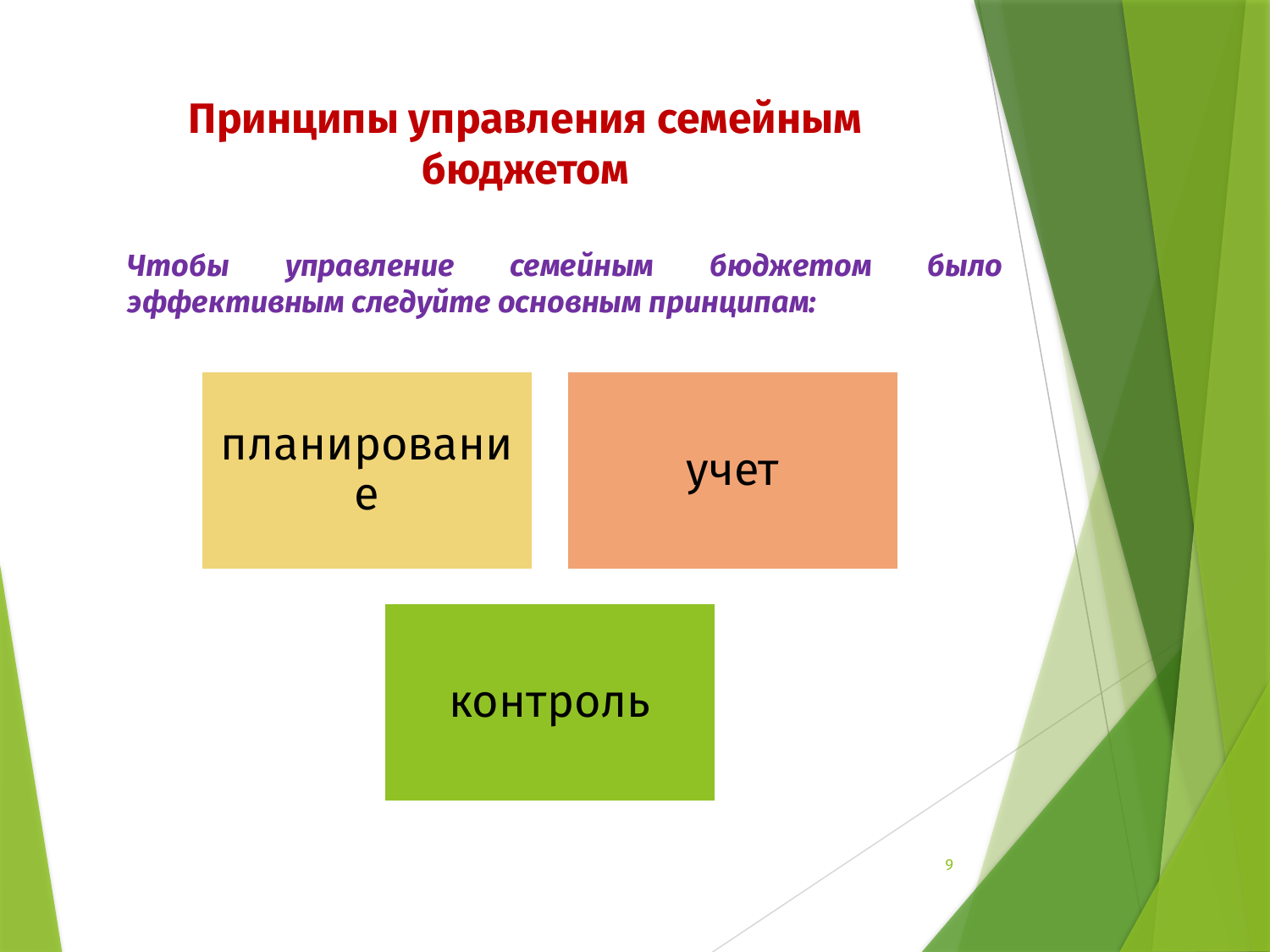

# Принципы управления семейным бюджетом

Чтобы управление семейным бюджетом было эффективным следуйте основным принципам:
планирование
учет
контроль
9